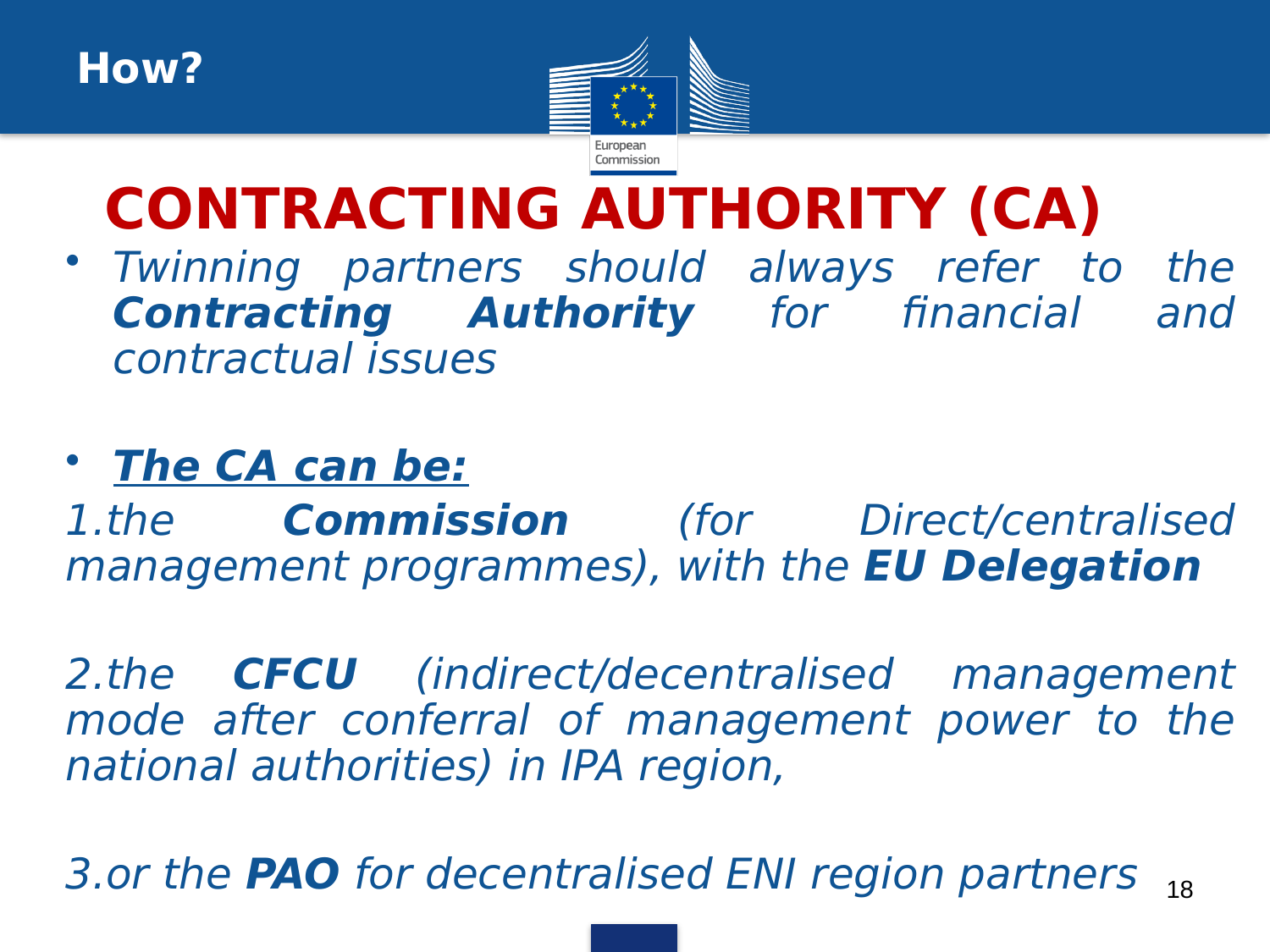

How?
# CONTRACTING AUTHORITY (CA)

Twinning partners should always refer to the Contracting Authority for financial and contractual issues

The CA can be:
1.the Commission (for Direct/centralised management programmes), with the EU Delegation

2.the CFCU (indirect/decentralised management mode after conferral of management power to the national authorities) in IPA region,

3.or the PAO for decentralised ENI region partners

18